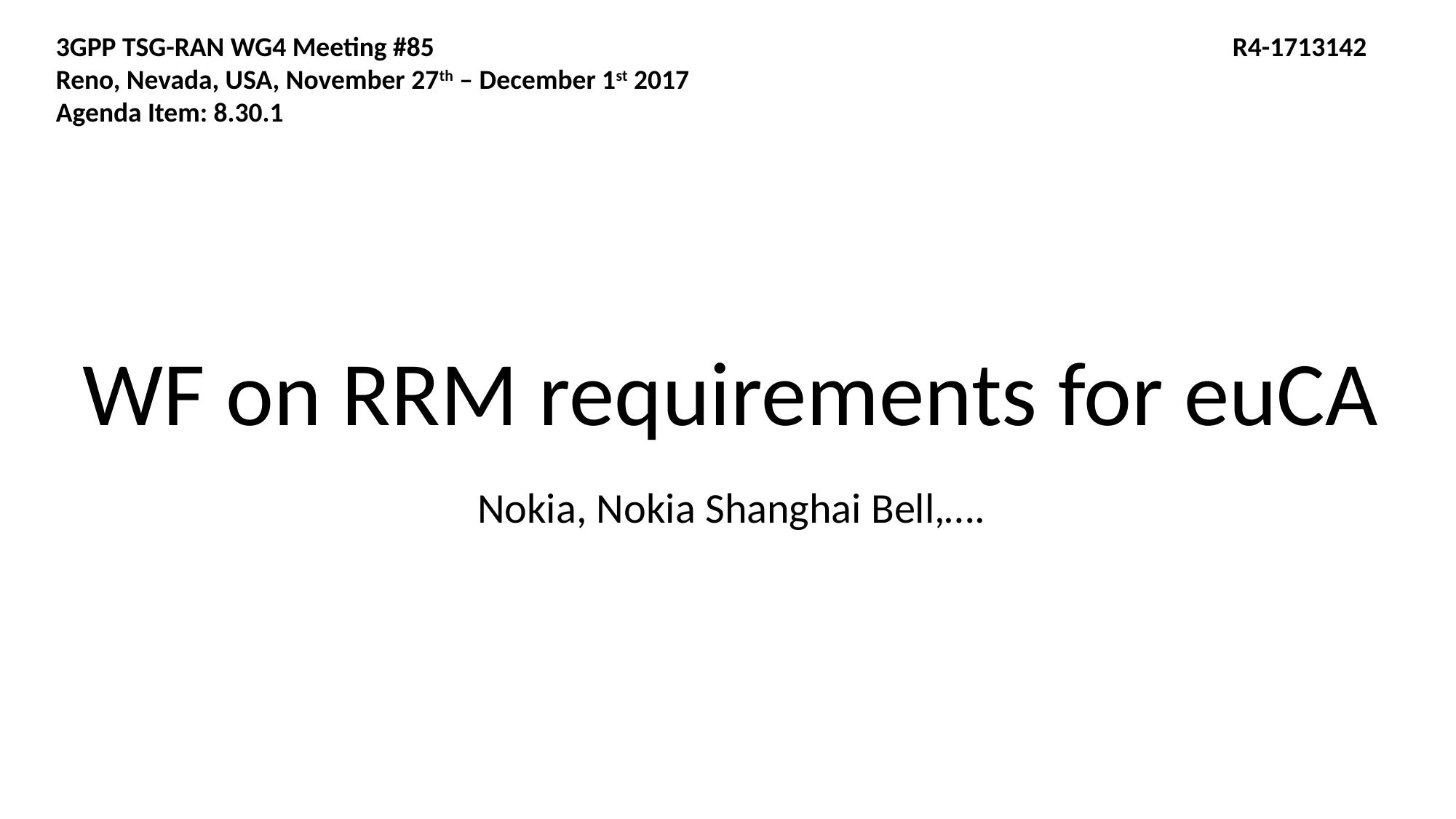

3GPP TSG-RAN WG4 Meeting #85 	                                                                                                                        R4-1713142
Reno, Nevada, USA, November 27th – December 1st 2017
Agenda Item: 8.30.1
# WF on RRM requirements for euCA
Nokia, Nokia Shanghai Bell,….